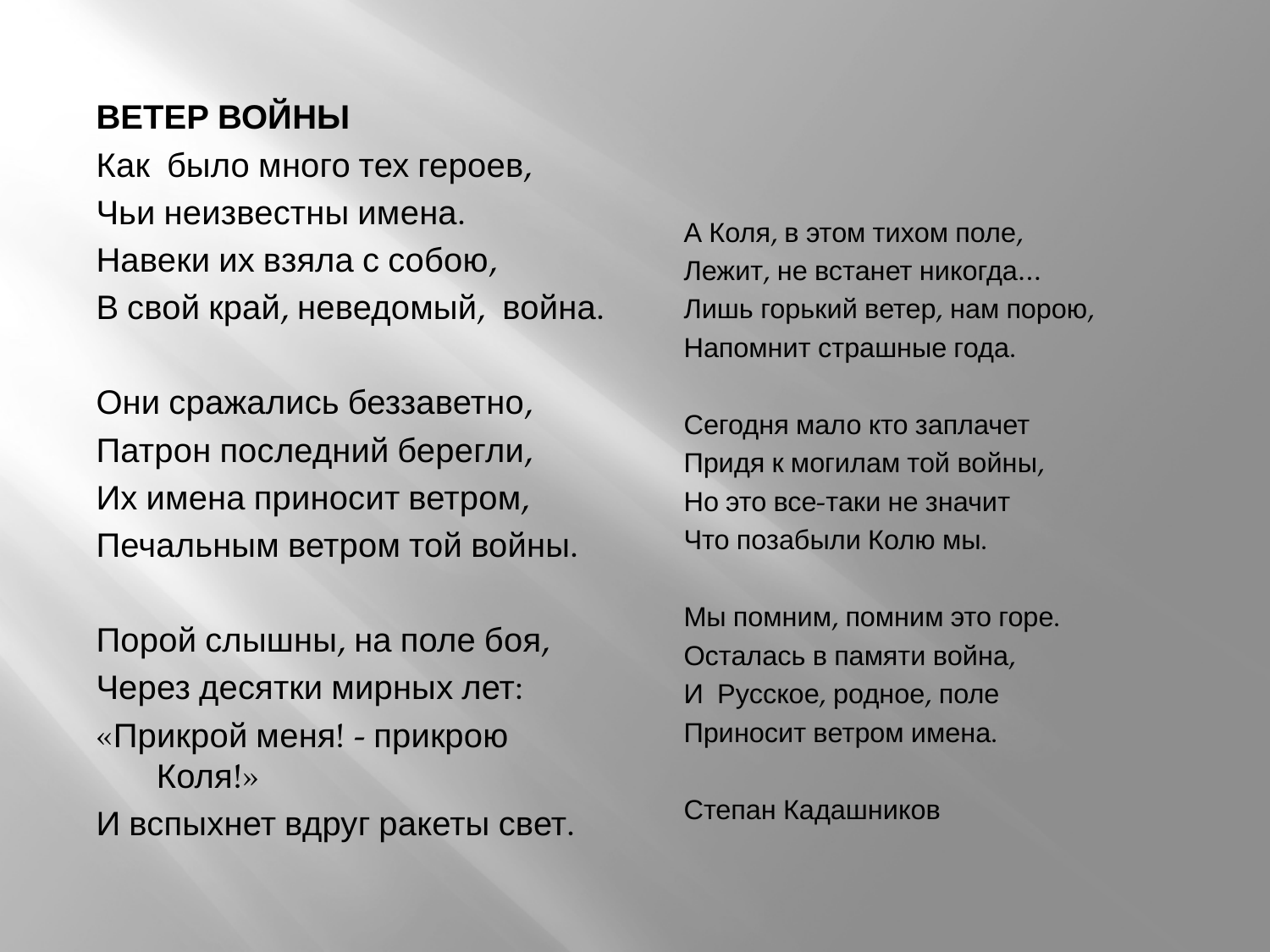

ВЕТЕР ВОЙНЫ
Как  было много тех героев,
Чьи неизвестны имена.
Навеки их взяла с собою,
В свой край, неведомый,  война.

Они сражались беззаветно,
Патрон последний берегли,
Их имена приносит ветром,
Печальным ветром той войны.

Порой слышны, на поле боя,
Через десятки мирных лет:
«Прикрой меня! - прикрою Коля!»
И вспыхнет вдруг ракеты свет.

А Коля, в этом тихом поле,
Лежит, не встанет никогда…
Лишь горький ветер, нам порою,
Напомнит страшные года.

Сегодня мало кто заплачет
Придя к могилам той войны,
Но это все-таки не значит
Что позабыли Колю мы.

Мы помним, помним это горе.
Осталась в памяти война,
И  Русское, родное, поле
Приносит ветром имена.

Степан Кадашников